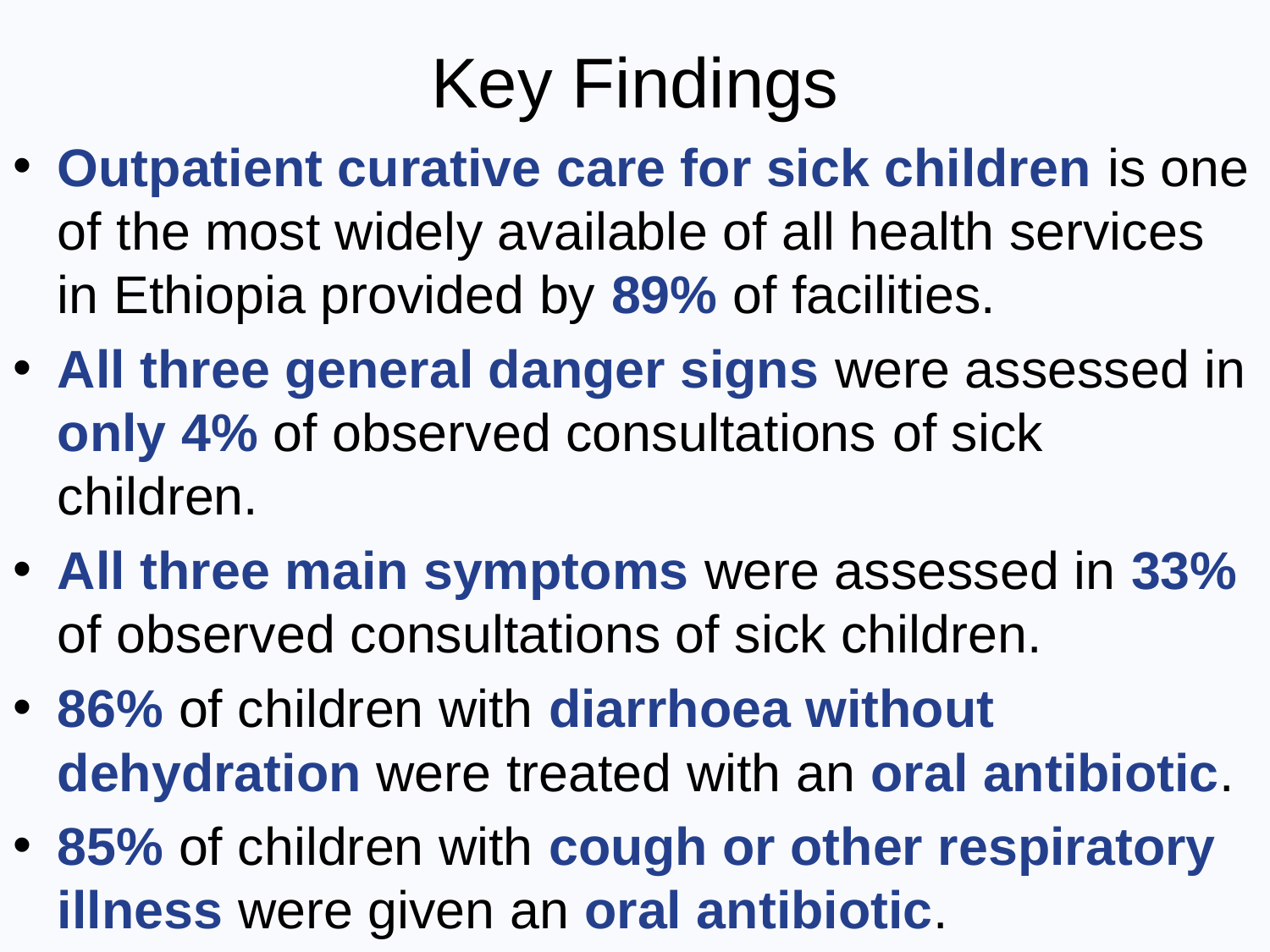

# Key Findings
Outpatient curative care for sick children is one of the most widely available of all health services in Ethiopia provided by 89% of facilities.
All three general danger signs were assessed in only 4% of observed consultations of sick children.
All three main symptoms were assessed in 33% of observed consultations of sick children.
86% of children with diarrhoea without dehydration were treated with an oral antibiotic.
85% of children with cough or other respiratory illness were given an oral antibiotic.